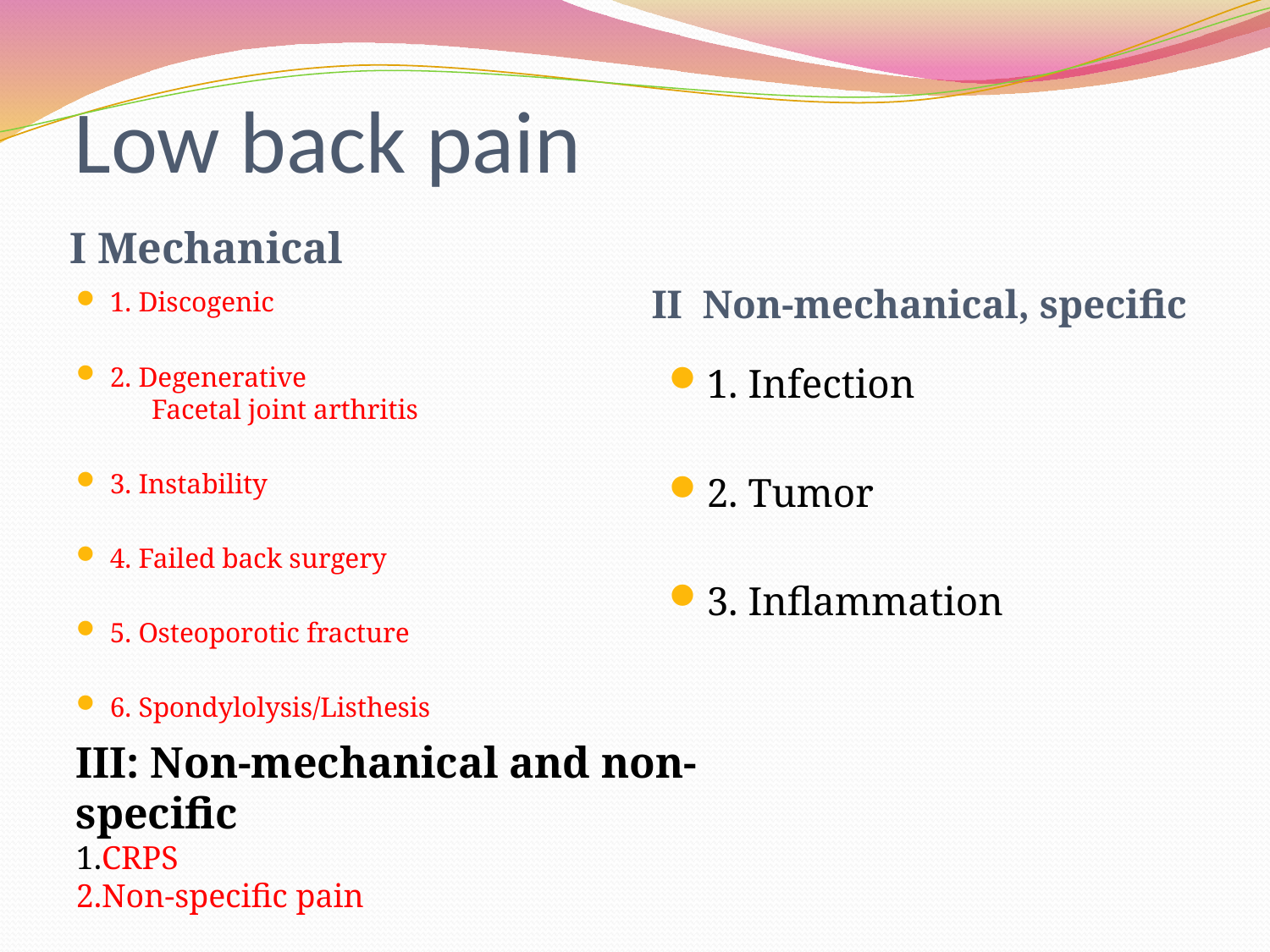

# Low back pain
I Mechanical
II  Non-mechanical, specific
1. Discogenic

2. Degenerative
      Facetal joint arthritis

3. Instability

4. Failed back surgery

5. Osteoporotic fracture

6. Spondylolysis/Listhesis

1. Infection

2. Tumor

3. Inflammation
III: Non-mechanical and non-specific
1.CRPS
2.Non-specific pain